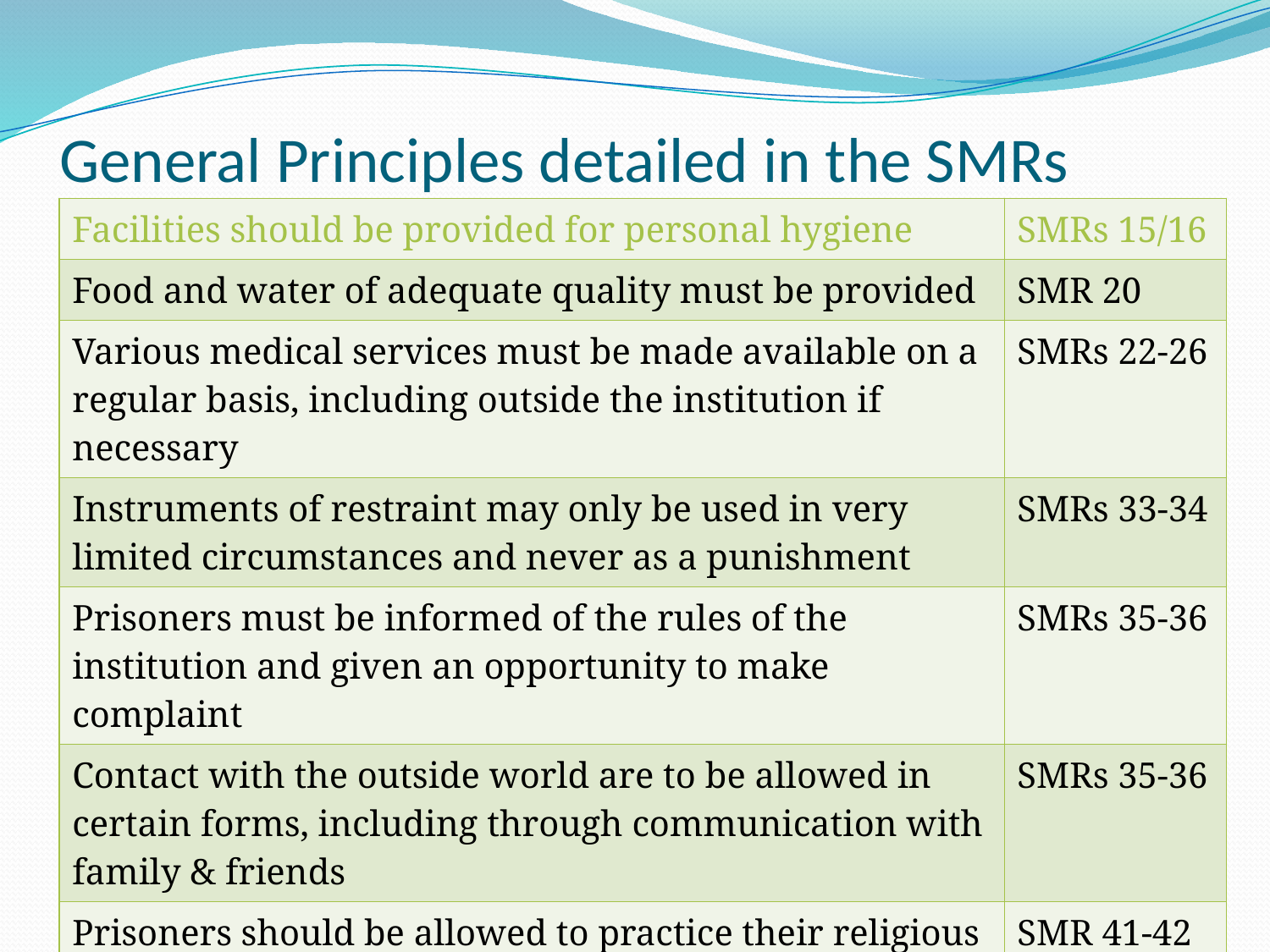

# General Principles detailed in the SMRs
| Facilities should be provided for personal hygiene | SMRs 15/16 |
| --- | --- |
| Food and water of adequate quality must be provided | SMR 20 |
| Various medical services must be made available on a regular basis, including outside the institution if necessary | SMRs 22-26 |
| Instruments of restraint may only be used in very limited circumstances and never as a punishment | SMRs 33-34 |
| Prisoners must be informed of the rules of the institution and given an opportunity to make complaint | SMRs 35-36 |
| Contact with the outside world are to be allowed in certain forms, including through communication with family & friends | SMRs 35-36 |
| Prisoners should be allowed to practice their religious beliefs as far as practical | SMR 41-42 |
| Regular inspections of the institution should be carried out by an appropriate authority | SMR 55 |